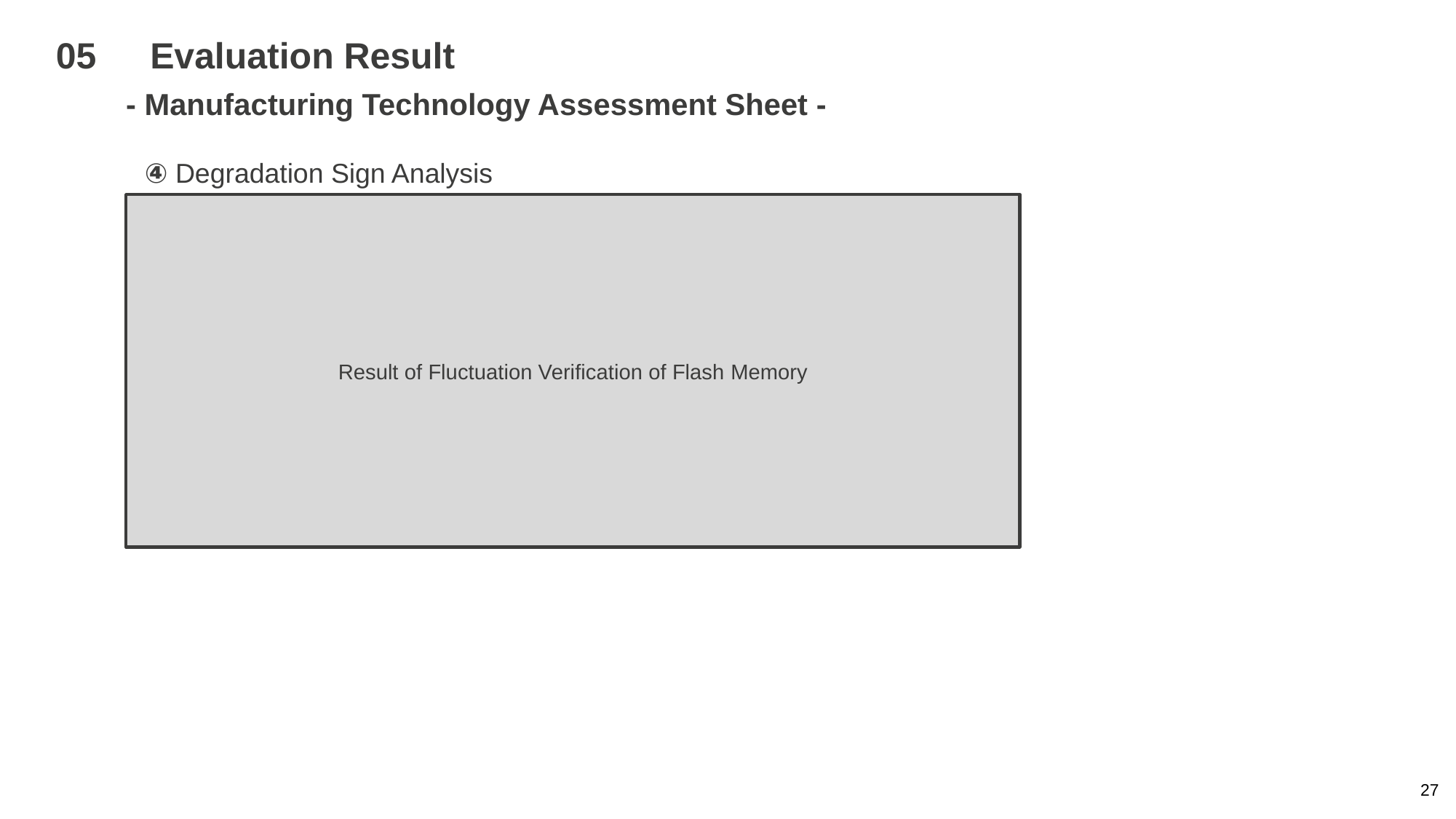

# 05　Evaluation Result
- Manufacturing Technology Assessment Sheet -
④ Degradation Sign Analysis
Result of Fluctuation Verification of Flash Memory